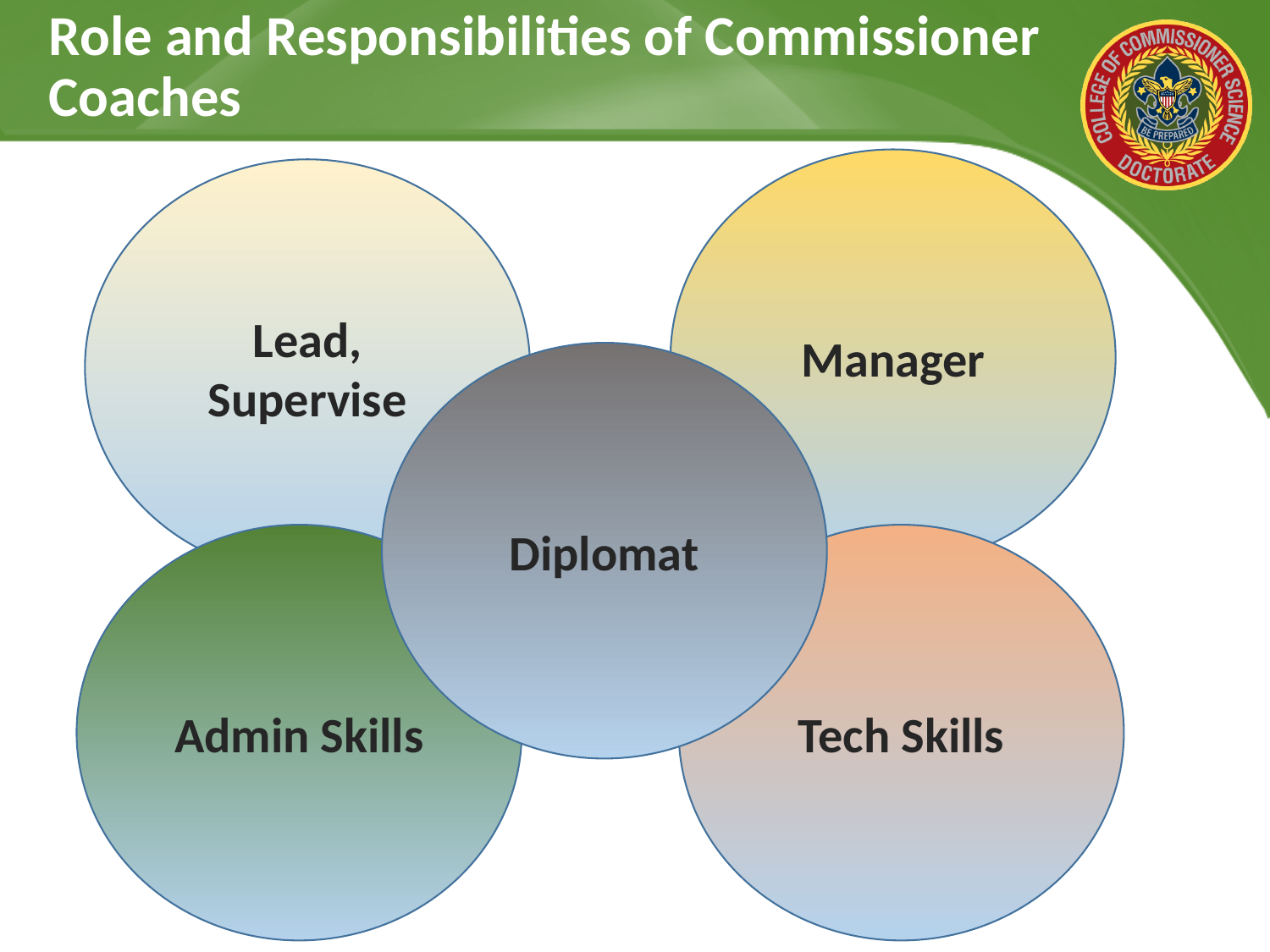

# Role and Responsibilities of Commissioner Coaches
Manager
Lead, Supervise
Diplomat
Tech Skills
Admin Skills